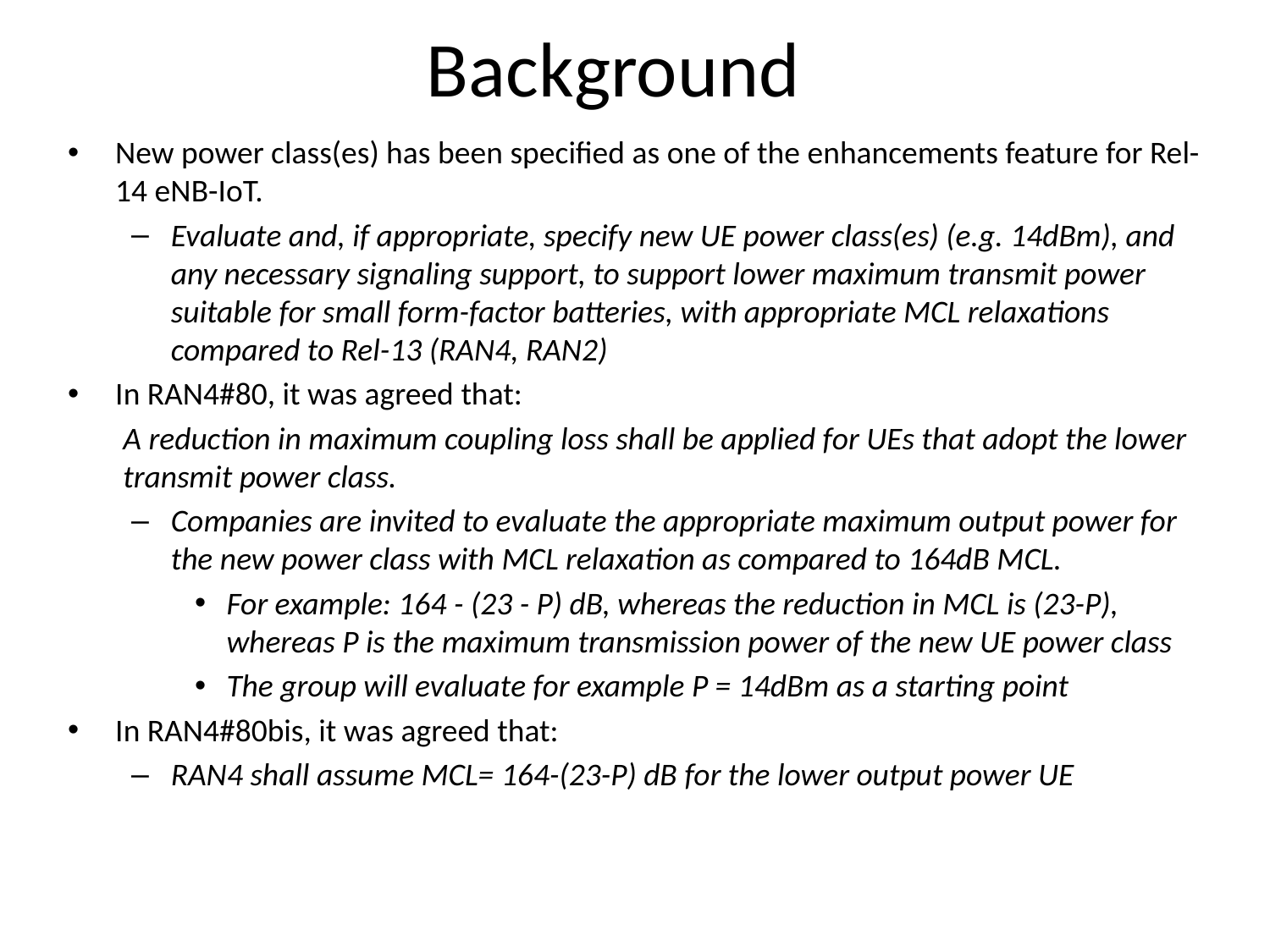

# Background
New power class(es) has been specified as one of the enhancements feature for Rel-14 eNB-IoT.
Evaluate and, if appropriate, specify new UE power class(es) (e.g. 14dBm), and any necessary signaling support, to support lower maximum transmit power suitable for small form-factor batteries, with appropriate MCL relaxations compared to Rel-13 (RAN4, RAN2)
In RAN4#80, it was agreed that:
A reduction in maximum coupling loss shall be applied for UEs that adopt the lower transmit power class.
Companies are invited to evaluate the appropriate maximum output power for the new power class with MCL relaxation as compared to 164dB MCL.
For example: 164 - (23 - P) dB, whereas the reduction in MCL is (23-P), whereas P is the maximum transmission power of the new UE power class
The group will evaluate for example P = 14dBm as a starting point
In RAN4#80bis, it was agreed that:
RAN4 shall assume MCL= 164-(23-P) dB for the lower output power UE